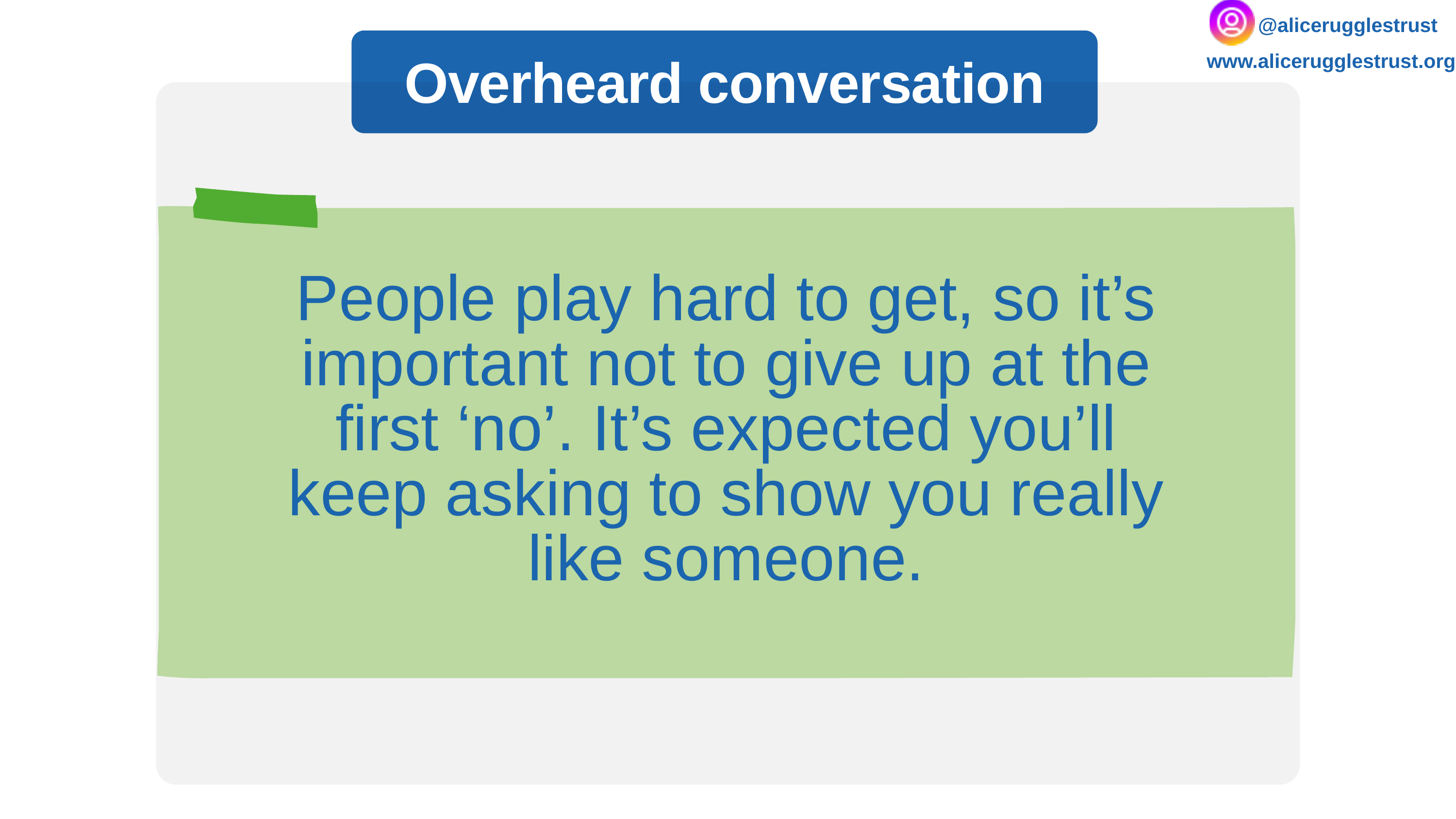

@alicerugglestrust

Overheard conversation
www.alicerugglestrust.org

People play hard to get, so it’s important not to give up at the first ‘no’. It’s expected you’ll keep asking to show you really like someone.